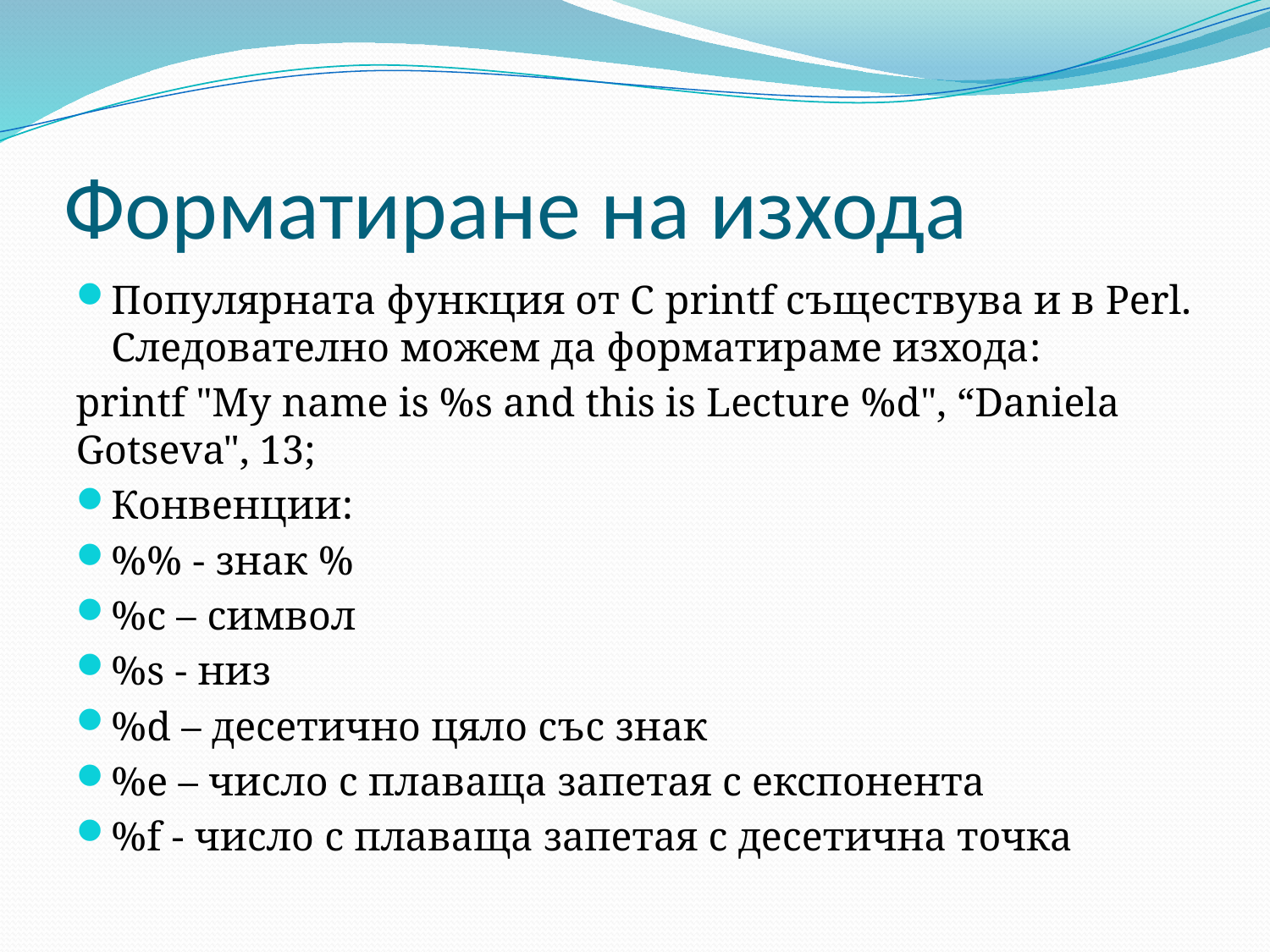

# Форматиране на изхода
Популярната функция от С printf съществува и в Perl. Следователно можем да форматираме изхода:
printf "My name is %s and this is Lecture %d", “Daniela Gotseva", 13;
Конвенции:
%% - знак %
%c – символ
%s - низ
%d – десетично цяло със знак
%e – число с плаваща запетая с експонента
%f - число с плаваща запетая с десетична точка